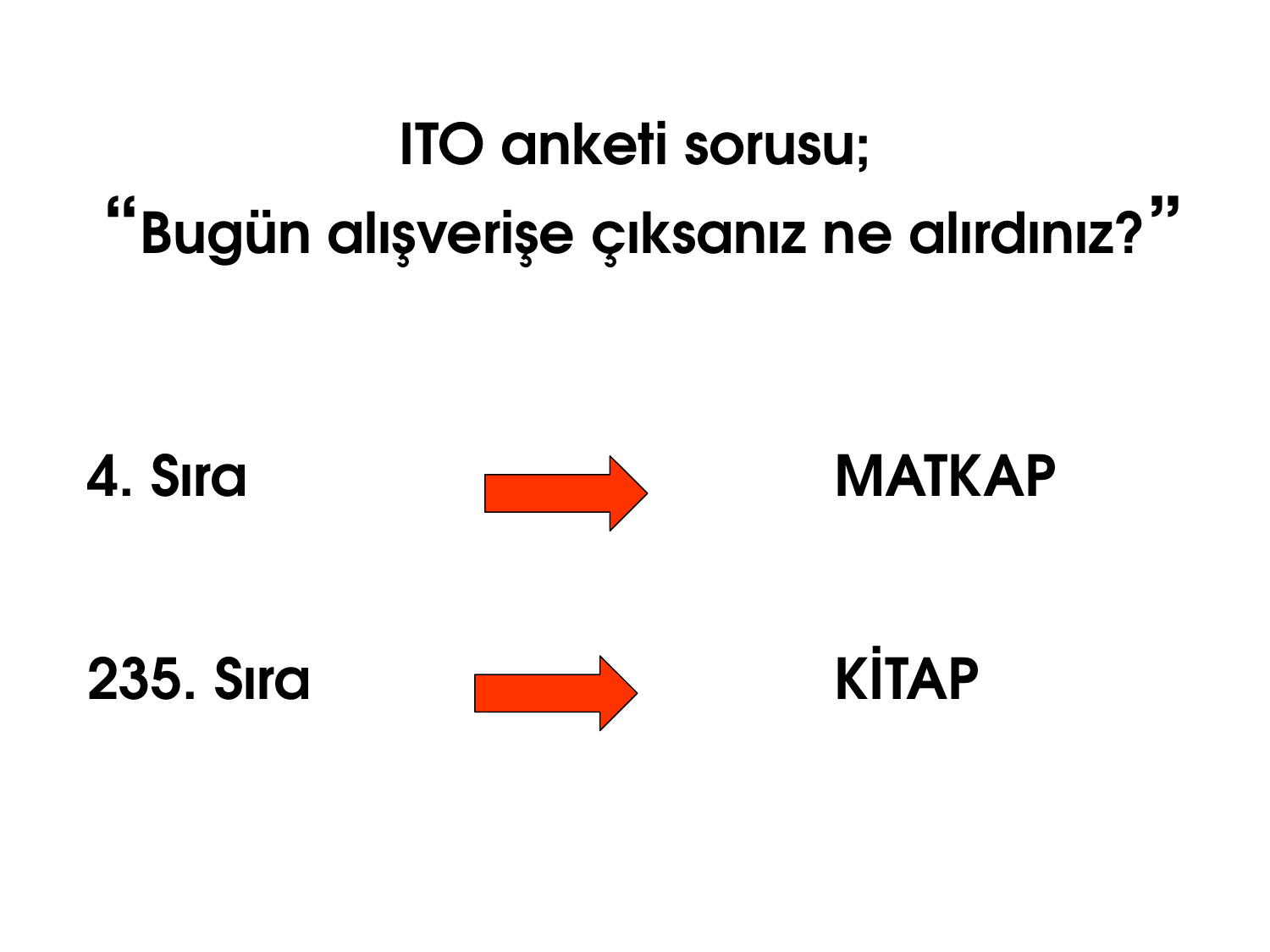

# ITO anketi sorusu; “Bugün alışverişe çıksanız ne alırdınız?”

4. Sıra                                     MATKAP

235. Sıra                                 KİTAP